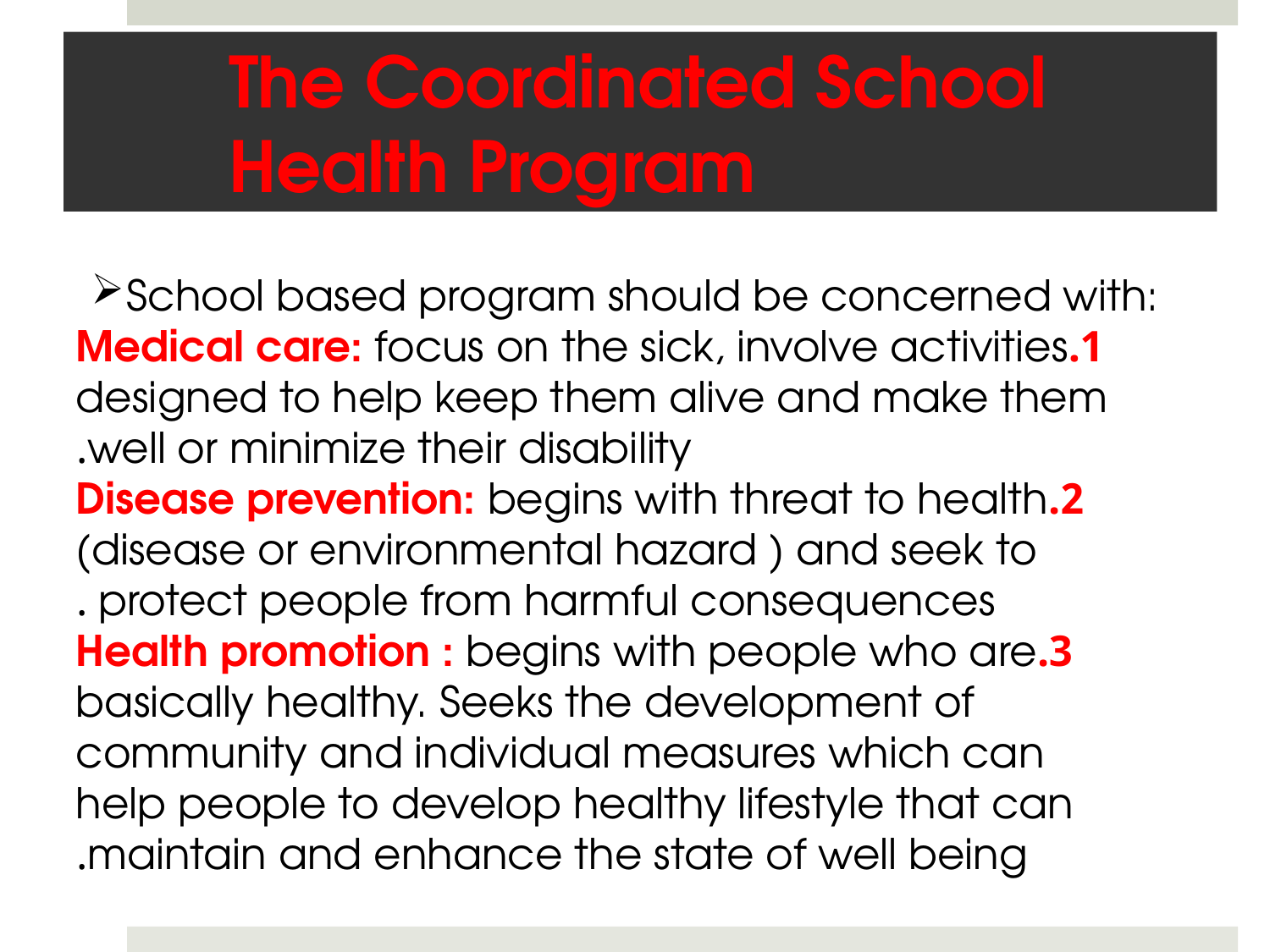

# The Coordinated School Health Program

School based program should be concerned with:
1.Medical care: focus on the sick, involve activities designed to help keep them alive and make them well or minimize their disability.
2.Disease prevention: begins with threat to health (disease or environmental hazard ) and seek to protect people from harmful consequences .
3.Health promotion : begins with people who are basically healthy. Seeks the development of community and individual measures which can help people to develop healthy lifestyle that can maintain and enhance the state of well being.